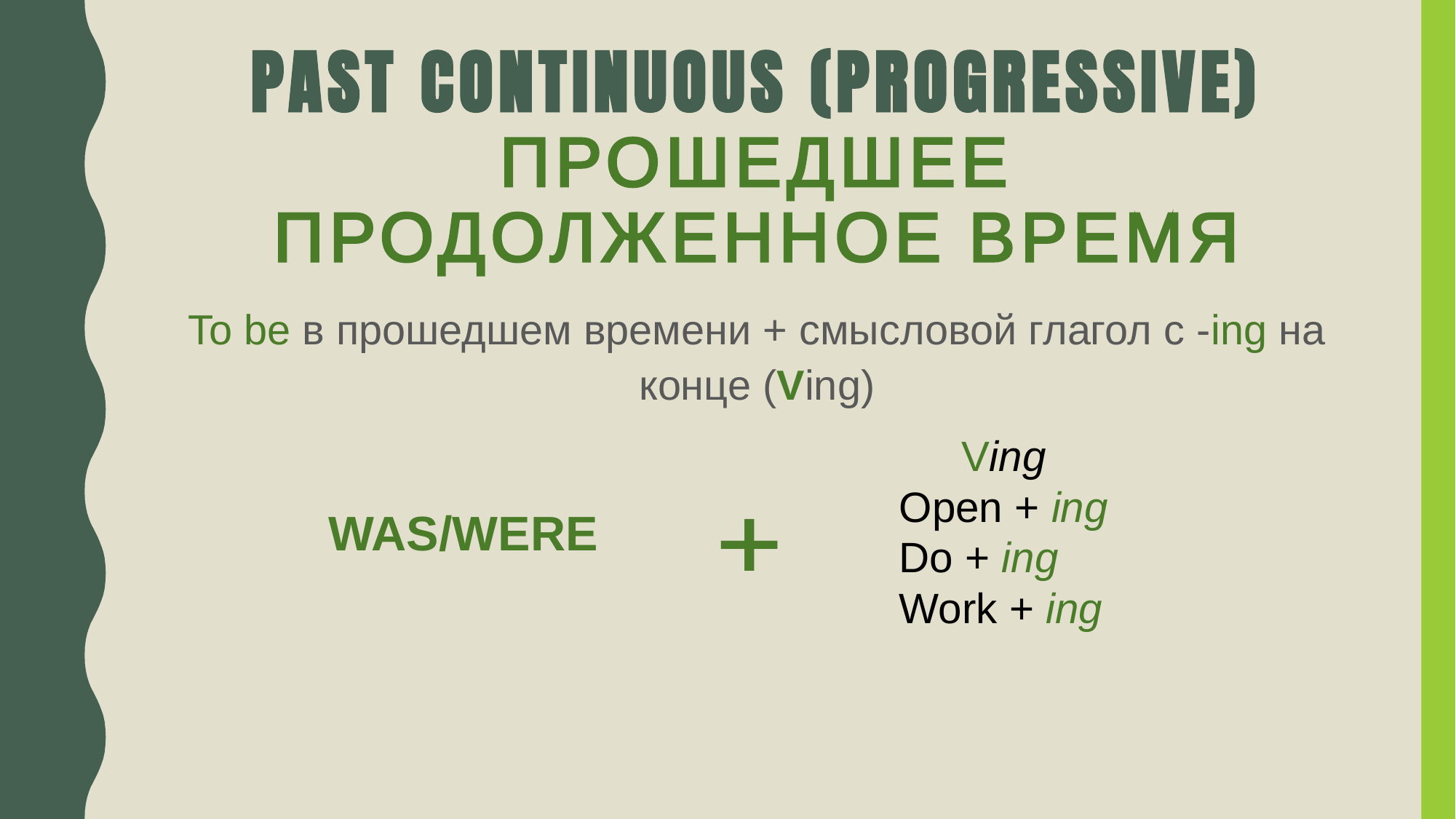

# Past continuous (progressive) прошедшее продолженное время
To be в прошедшем времени + смысловой глагол с -ing на конце (Ving)
Ving
Open + ing
Do + ing
Work + ing
+
WAS/WERE